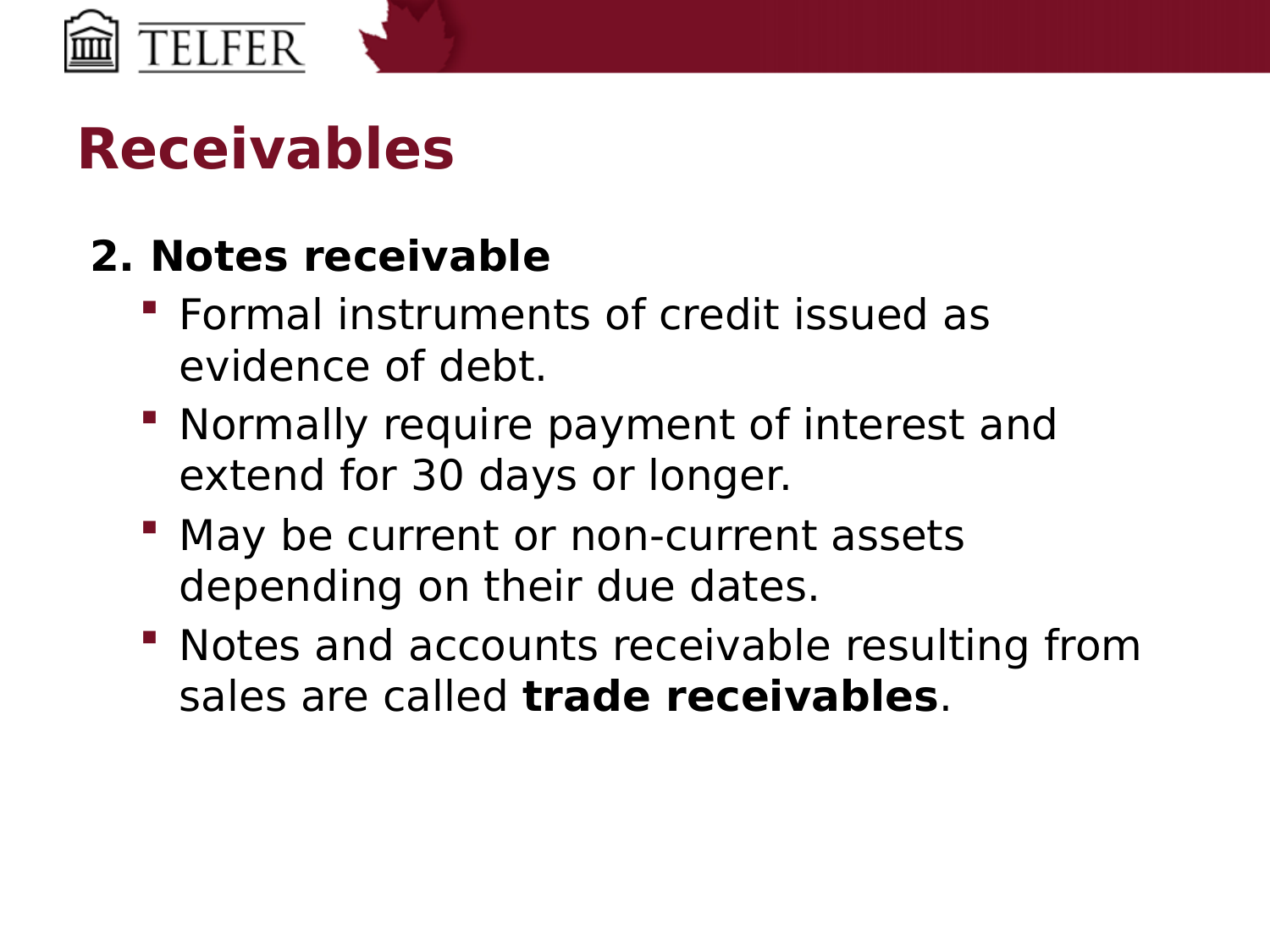

# Receivables
 2. Notes receivable
Formal instruments of credit issued as evidence of debt.
Normally require payment of interest and extend for 30 days or longer.
May be current or non-current assets depending on their due dates.
Notes and accounts receivable resulting from sales are called trade receivables.